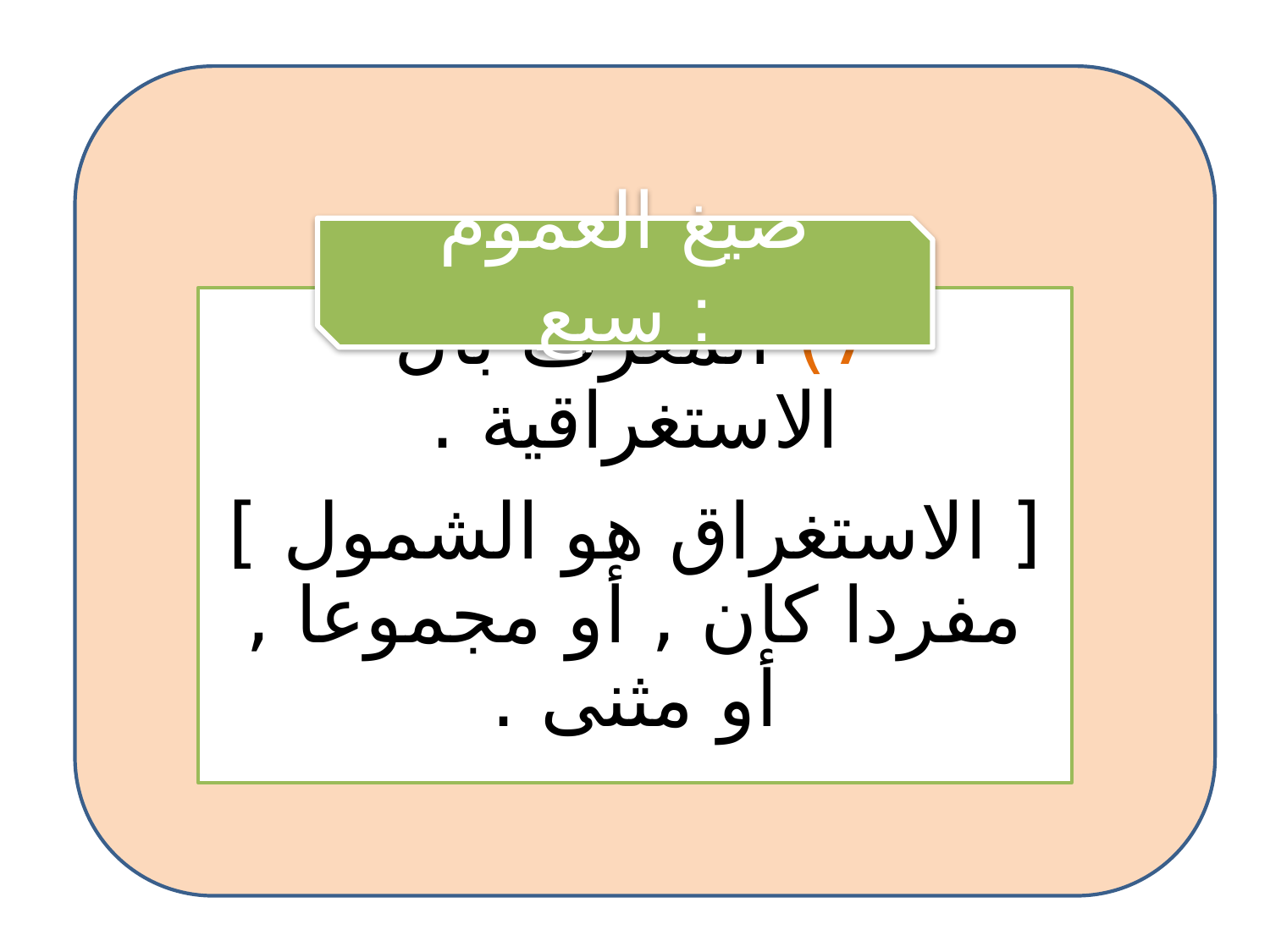

صيغ العموم سبع :

7) المعرف بأل الاستغراقية .
[ الاستغراق هو الشمول ] مفردا كان , أو مجموعا , أو مثنى .